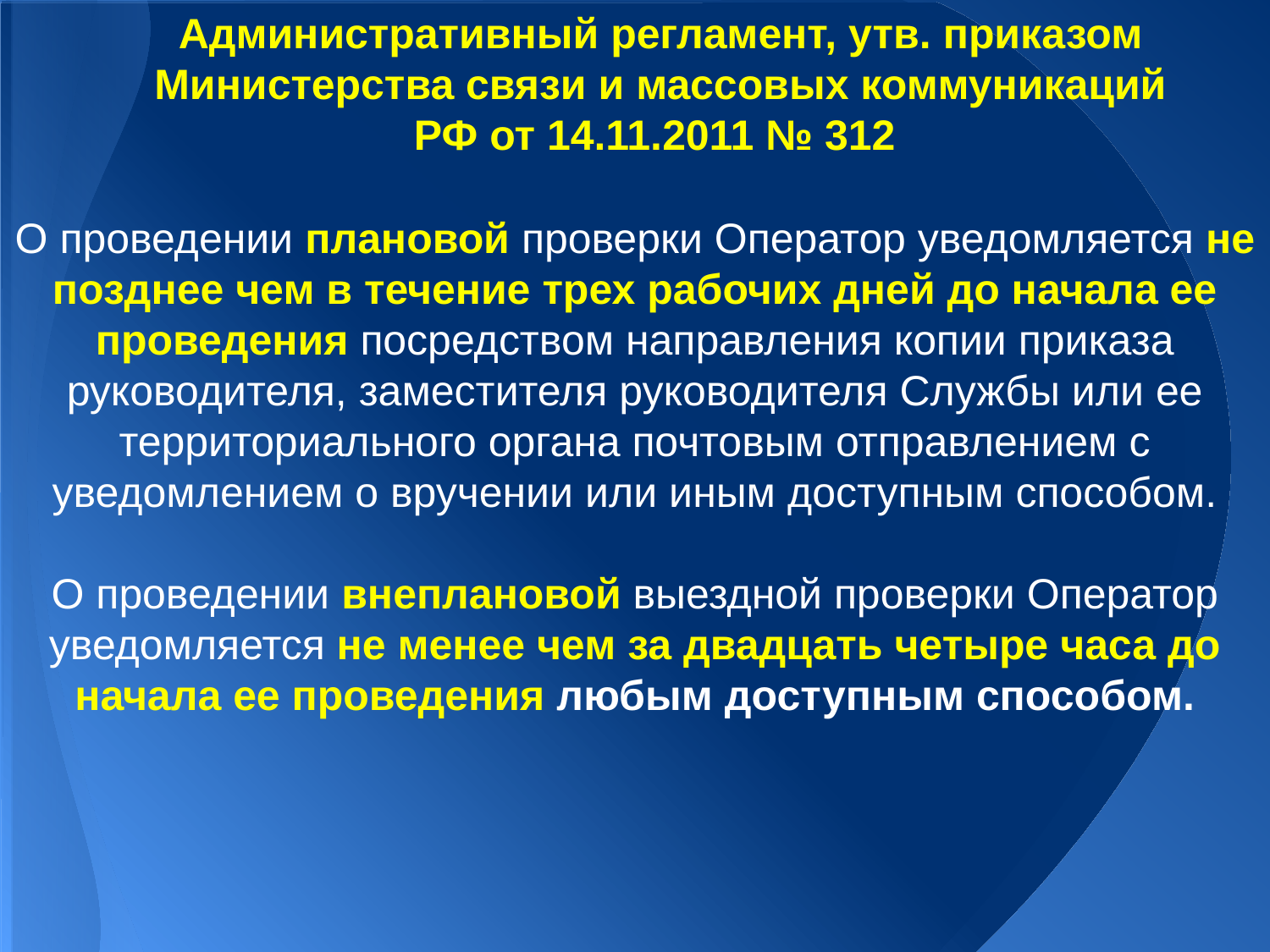

Административный регламент, утв. приказом Министерства связи и массовых коммуникаций РФ от 14.11.2011 № 312
О проведении плановой проверки Оператор уведомляется не позднее чем в течение трех рабочих дней до начала ее проведения посредством направления копии приказа руководителя, заместителя руководителя Службы или ее территориального органа почтовым отправлением с уведомлением о вручении или иным доступным способом.

О проведении внеплановой выездной проверки Оператор уведомляется не менее чем за двадцать четыре часа до начала ее проведения любым доступным способом.